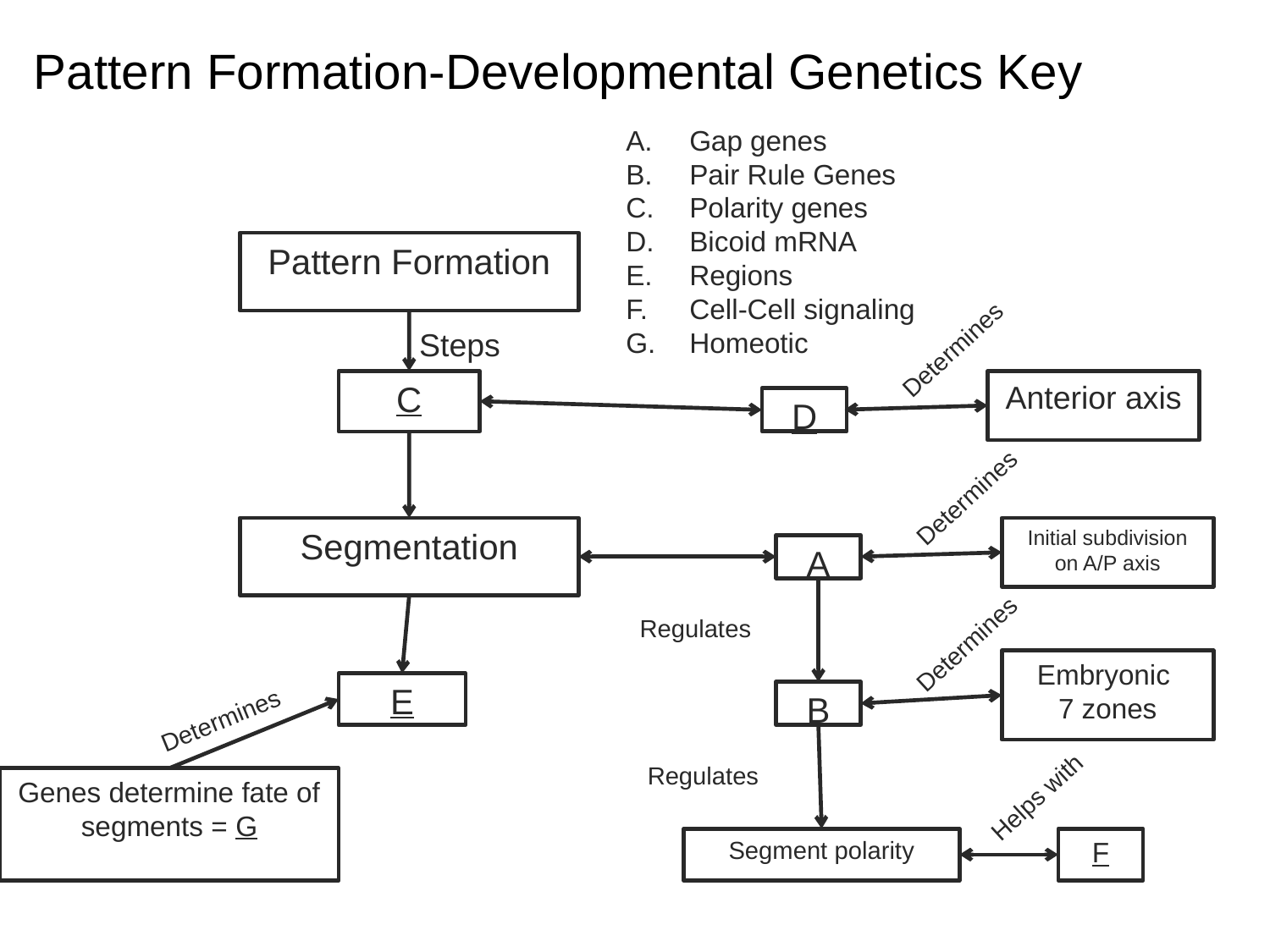

# Pattern Formation-Developmental Genetics Key
Gap genes
Pair Rule Genes
Polarity genes
Bicoid mRNA
Regions
Cell-Cell signaling
Homeotic
Pattern Formation
Steps
Determines
C
Anterior axis
D
Determines
Segmentation
Initial subdivision on A/P axis
A
Regulates
Determines
Embryonic
7 zones
E
B
Determines
Regulates
Helps with
Segment polarity
F
Genes determine fate of segments = G